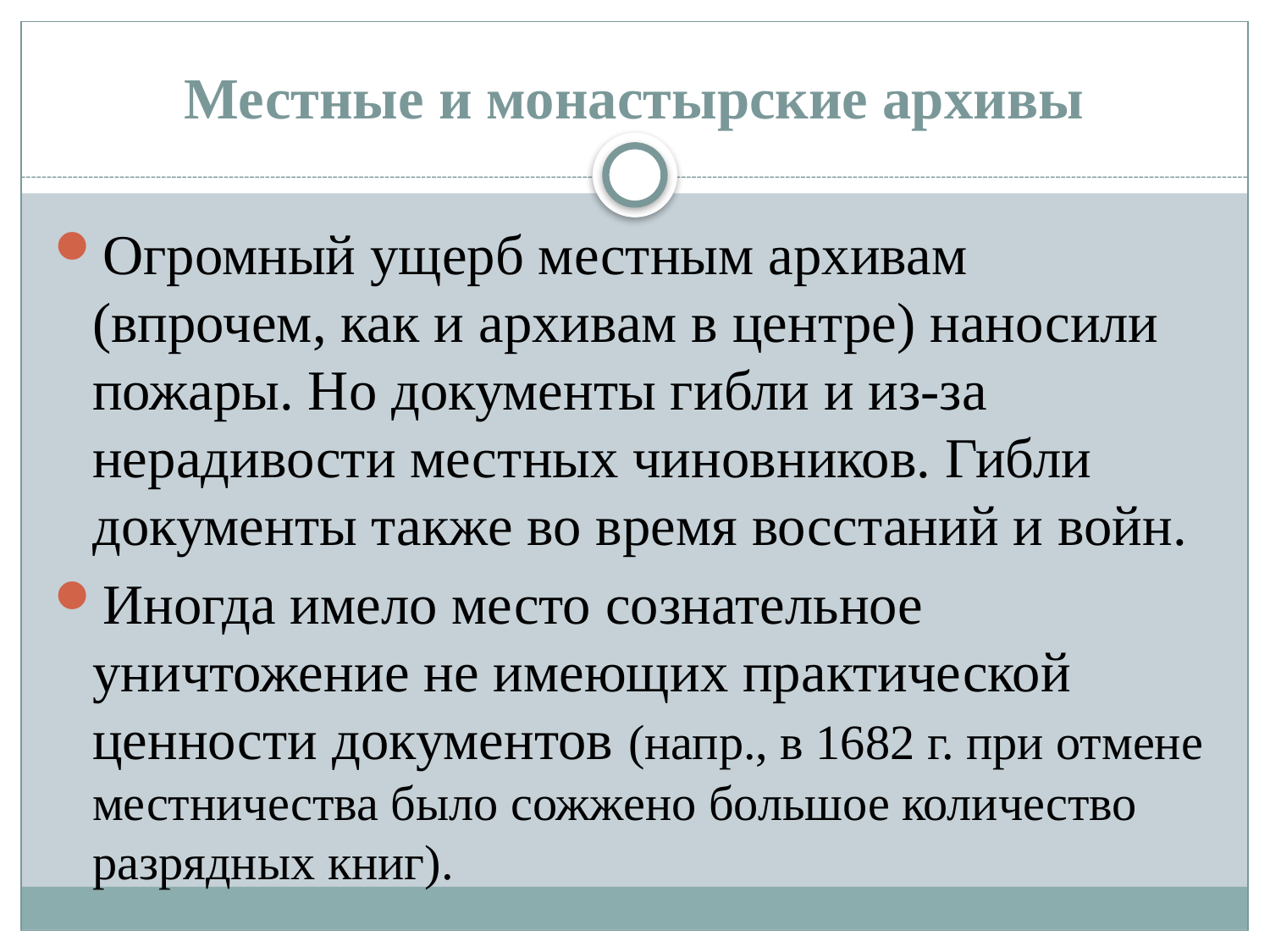

# Местные и монастырские архивы
Огромный ущерб местным архивам (впрочем, как и архивам в центре) наносили пожары. Но документы гибли и из-за нерадивости местных чиновников. Гибли документы также во время восстаний и войн.
Иногда имело место сознательное уничтожение не имеющих практической ценности документов (напр., в 1682 г. при отмене местничества было сожжено большое количество разрядных книг).